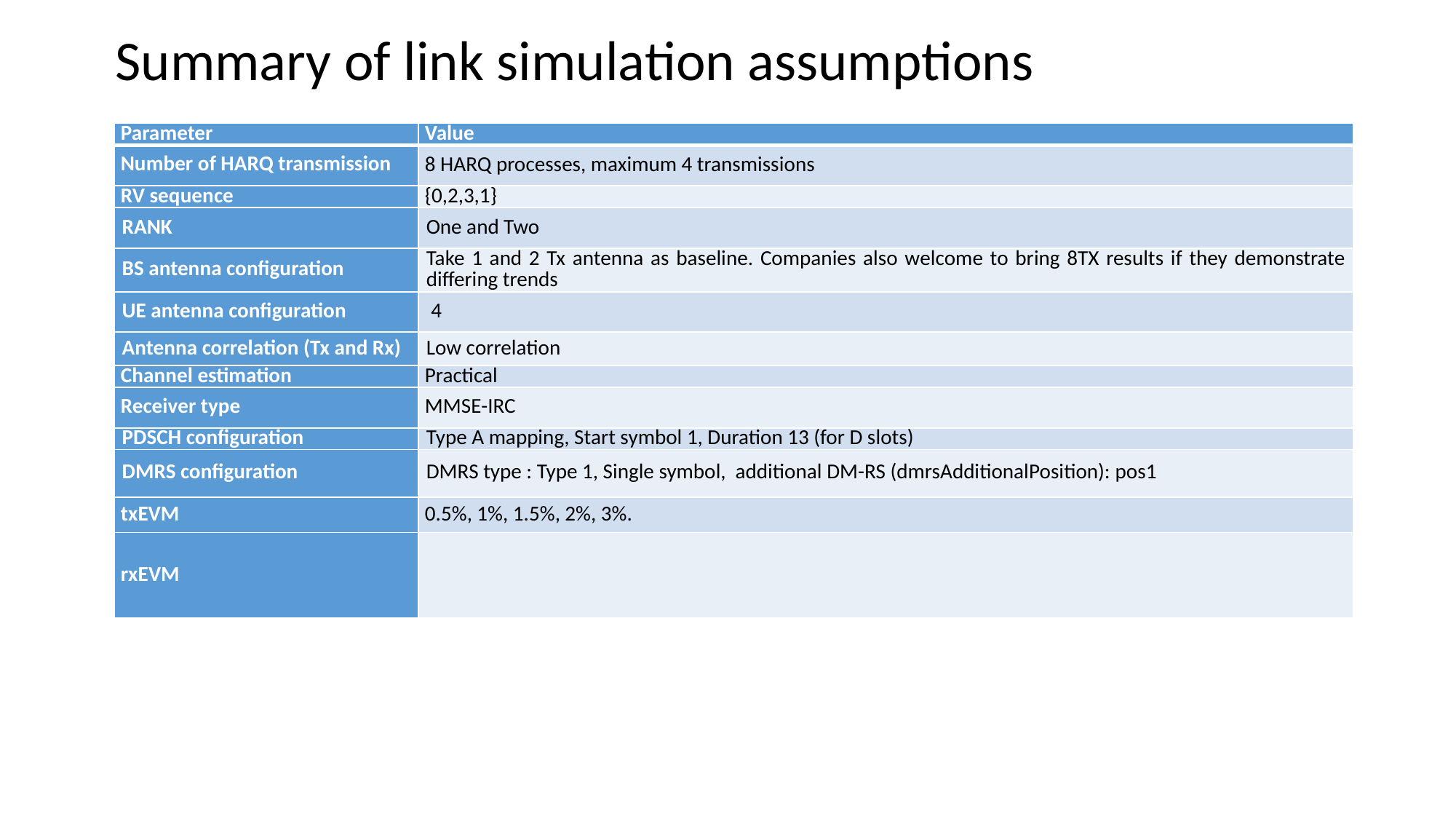

# Summary of link simulation assumptions
| Parameter | Value |
| --- | --- |
| Number of HARQ transmission | 8 HARQ processes, maximum 4 transmissions |
| RV sequence | {0,2,3,1} |
| RANK | One and Two |
| BS antenna configuration | Take 1 and 2 Tx antenna as baseline. Companies also welcome to bring 8TX results if they demonstrate differing trends |
| UE antenna configuration | 4 |
| Antenna correlation (Tx and Rx) | Low correlation |
| Channel estimation | Practical |
| Receiver type | MMSE-IRC |
| PDSCH configuration | Type A mapping, Start symbol 1, Duration 13 (for D slots) |
| DMRS configuration | DMRS type : Type 1, Single symbol, additional DM-RS (dmrsAdditionalPosition): pos1 |
| txEVM | 0.5%, 1%, 1.5%, 2%, 3%. |
| rxEVM |  |